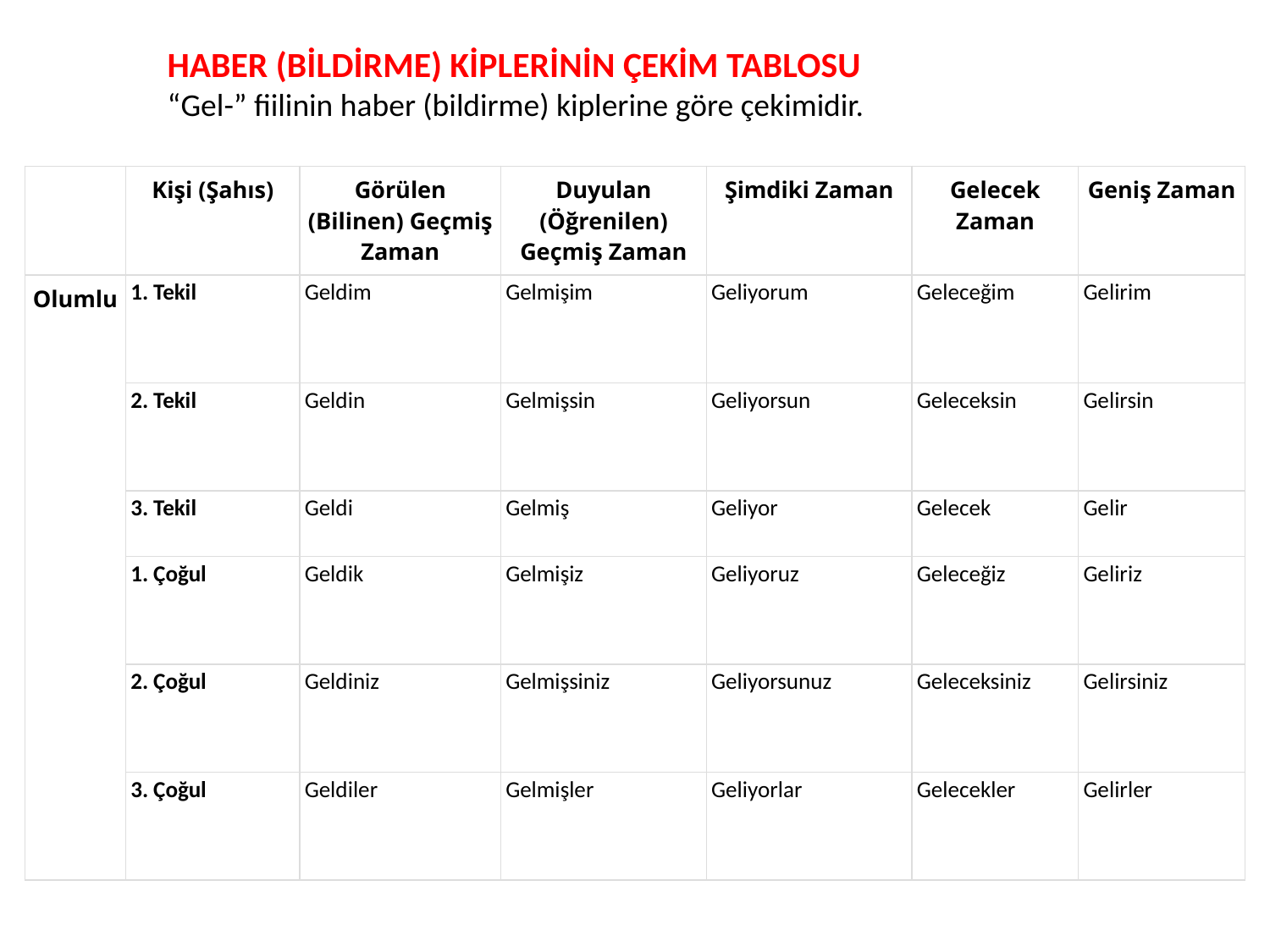

HABER (BİLDİRME) KİPLERİNİN ÇEKİM TABLOSU
“Gel-” fiilinin haber (bildirme) kiplerine göre çekimidir.

|  | Kişi (Şahıs) | Görülen (Bilinen) Geçmiş Zaman | Duyulan (Öğrenilen) Geçmiş Zaman | Şimdiki Zaman | Gelecek Zaman | Geniş Zaman |
| --- | --- | --- | --- | --- | --- | --- |
| Olumlu | 1. Tekil | Geldim | Gelmişim | Geliyorum | Geleceğim | Gelirim |
|  | 2. Tekil | Geldin | Gelmişsin | Geliyorsun | Geleceksin | Gelirsin |
|  | 3. Tekil | Geldi | Gelmiş | Geliyor | Gelecek | Gelir |
|  | 1. Çoğul | Geldik | Gelmişiz | Geliyoruz | Geleceğiz | Geliriz |
|  | 2. Çoğul | Geldiniz | Gelmişsiniz | Geliyorsunuz | Geleceksiniz | Gelirsiniz |
|  | 3. Çoğul | Geldiler | Gelmişler | Geliyorlar | Gelecekler | Gelirler |